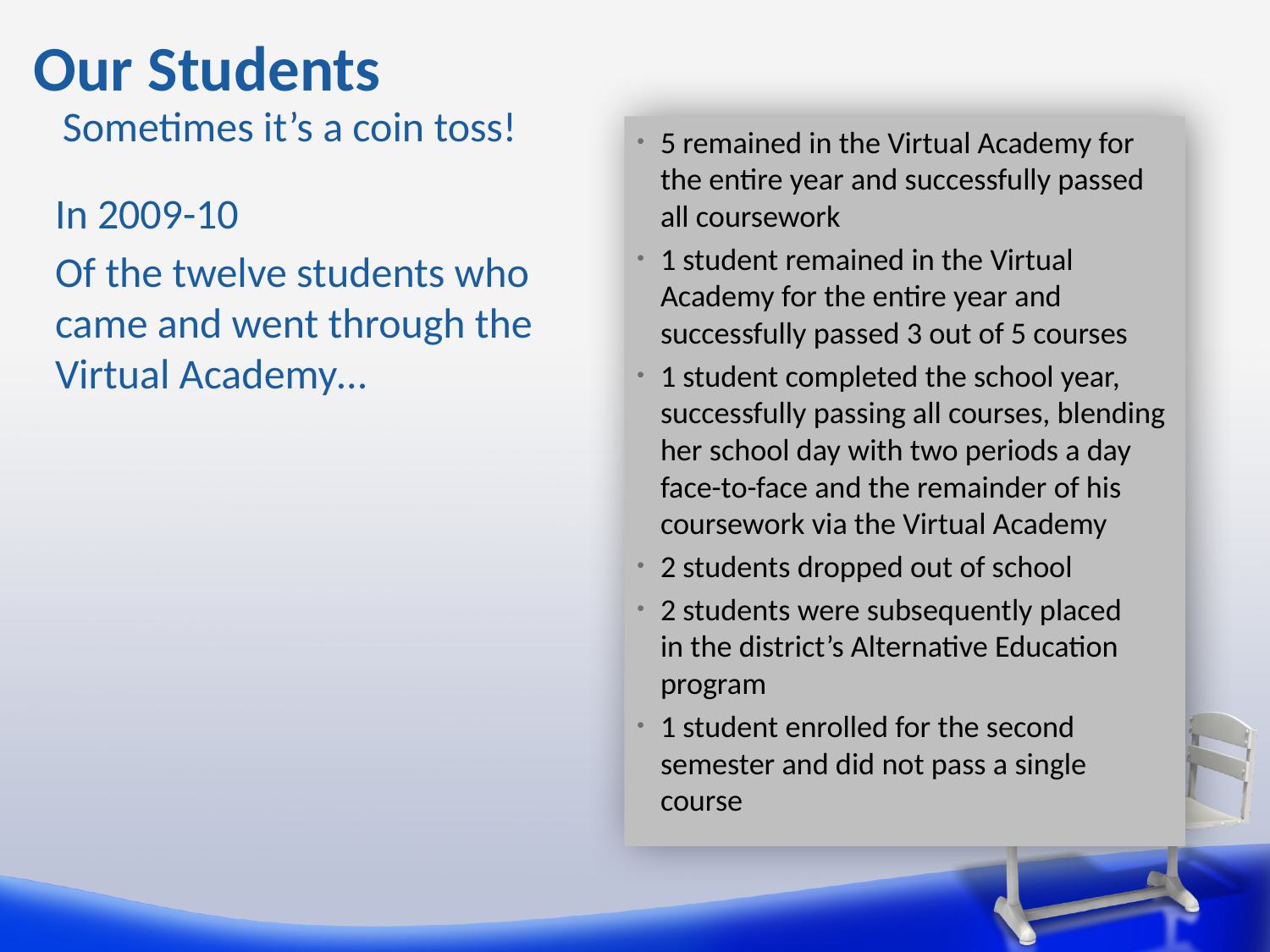

# Our Students
Sometimes it’s a coin toss!
5 remained in the Virtual Academy for the entire year and successfully passed all coursework
1 student remained in the Virtual Academy for the entire year and successfully passed 3 out of 5 courses
1 student completed the school year, successfully passing all courses, blending her school day with two periods a day face-to-face and the remainder of his coursework via the Virtual Academy
2 students dropped out of school
2 students were subsequently placed
in the district’s Alternative Education program
1 student enrolled for the second semester and did not pass a single course

In 2009-10
Of the twelve students who came and went through the Virtual Academy…